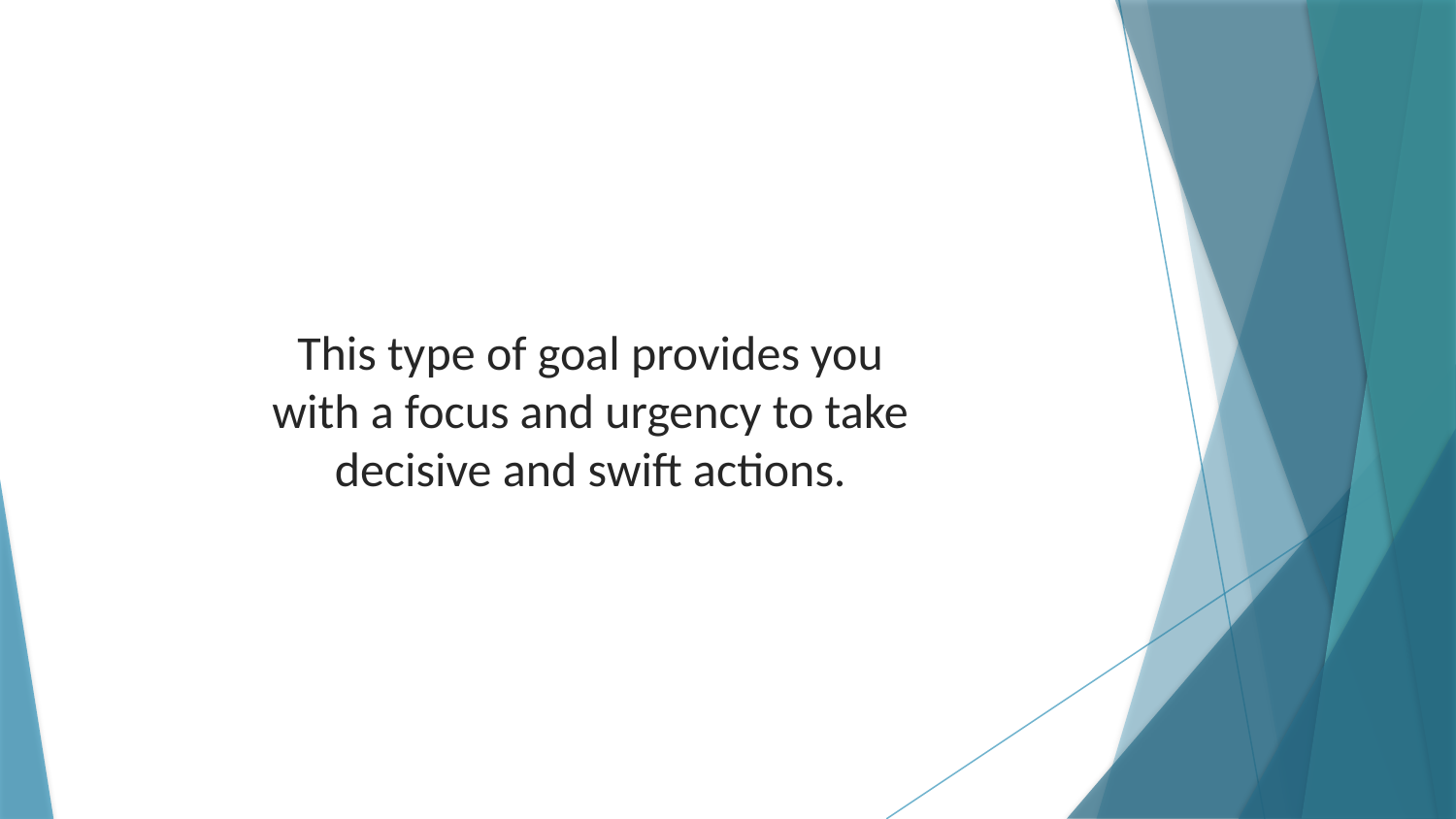

This type of goal provides you with a focus and urgency to take decisive and swift actions.